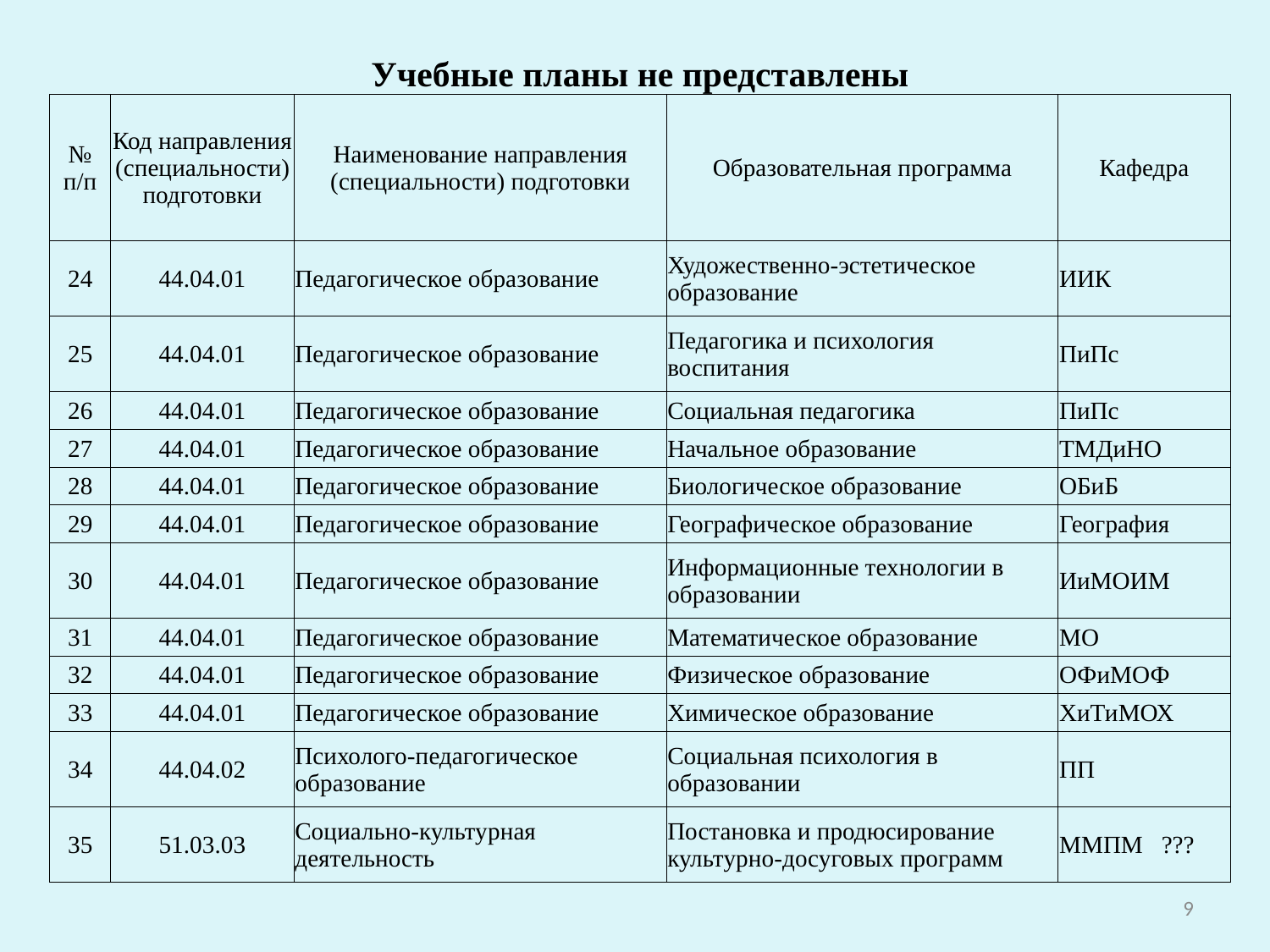

| Учебные планы не представлены |  |  |  |  |
| --- | --- | --- | --- | --- |
| № п/п | Код направления (специальности) подготовки | Наименование направления (специальности) подготовки | Образовательная программа | Кафедра |
| 24 | 44.04.01 | Педагогическое образование | Художественно-эстетическое образование | ИИК |
| 25 | 44.04.01 | Педагогическое образование | Педагогика и психология воспитания | ПиПс |
| 26 | 44.04.01 | Педагогическое образование | Социальная педагогика | ПиПс |
| 27 | 44.04.01 | Педагогическое образование | Начальное образование | ТМДиНО |
| 28 | 44.04.01 | Педагогическое образование | Биологическое образование | ОБиБ |
| 29 | 44.04.01 | Педагогическое образование | Географическое образование | География |
| 30 | 44.04.01 | Педагогическое образование | Информационные технологии в образовании | ИиМОИМ |
| 31 | 44.04.01 | Педагогическое образование | Математическое образование | МО |
| 32 | 44.04.01 | Педагогическое образование | Физическое образование | ОФиМОФ |
| 33 | 44.04.01 | Педагогическое образование | Химическое образование | ХиТиМОХ |
| 34 | 44.04.02 | Психолого-педагогическое образование | Социальная психология в образовании | ПП |
| 35 | 51.03.03 | Социально-культурная деятельность | Постановка и продюсирование культурно-досуговых программ | ММПМ ??? |
9